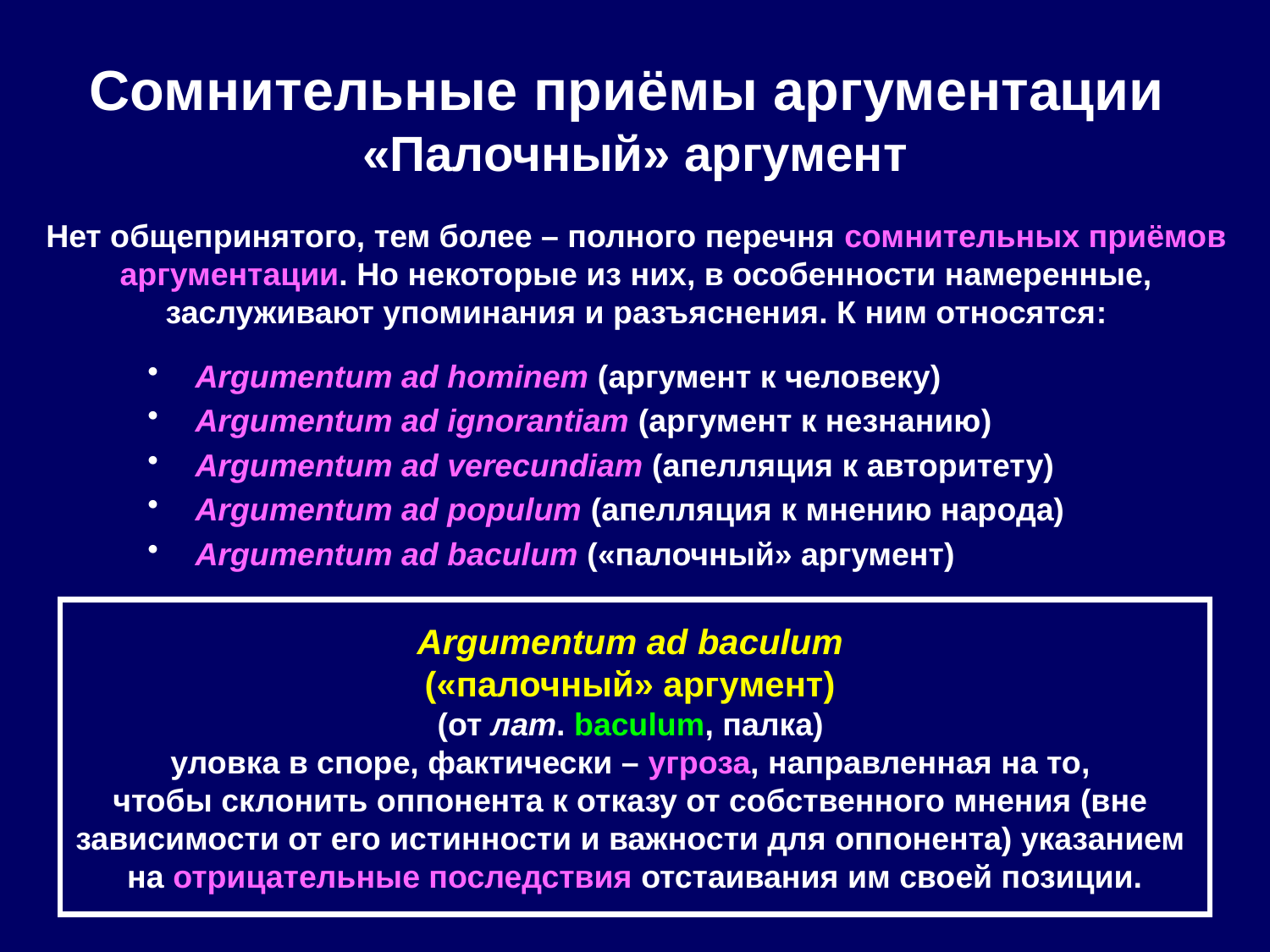

# Сомнительные приёмы аргументации «Палочный» аргумент
Нет общепринятого, тем более – полного перечня сомнительных приёмов аргументации. Но некоторые из них, в особенности намеренные, заслуживают упоминания и разъяснения. К ним относятся:
Argumentum ad hominem (аргумент к человеку)
Argumentum ad ignorantiam (аргумент к незнанию)
Argumentum ad verecundiam (апелляция к авторитету)
Argumentum ad populum (апелляция к мнению народа)
Argumentum ad baculum («палочный» аргумент)
Argumentum ad baculum
(«палочный» аргумент)
(от лат. baculum, палка)
уловка в споре, фактически – угроза, направленная на то,
чтобы склонить оппонента к отказу от собственного мнения (вне
зависимости от его истинности и важности для оппонента) указанием
на отрицательные последствия отстаивания им своей позиции.